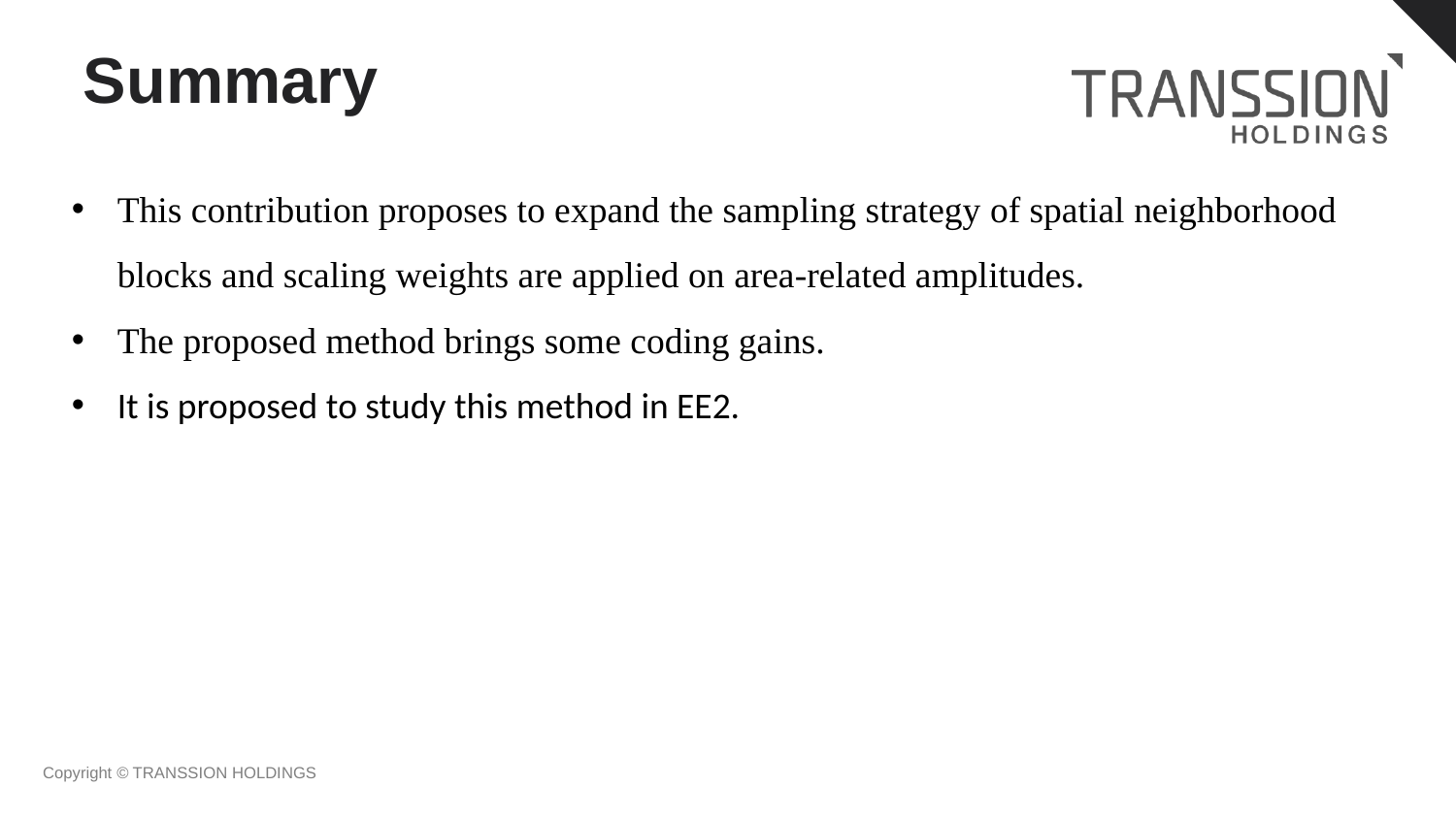

# Summary
This contribution proposes to expand the sampling strategy of spatial neighborhood blocks and scaling weights are applied on area-related amplitudes.
The proposed method brings some coding gains.
It is proposed to study this method in EE2.
6